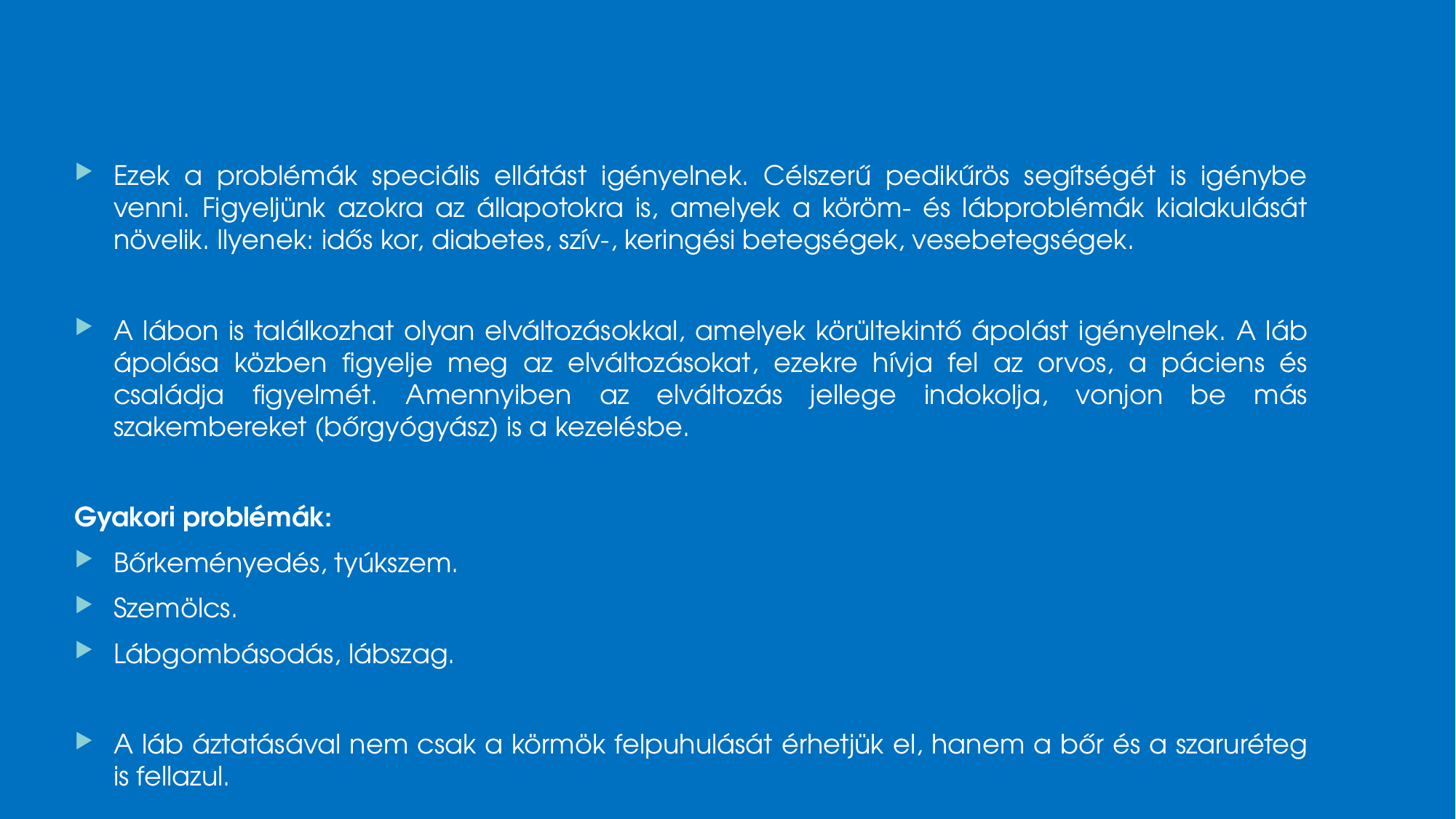

Ezek a problémák speciális ellátást igényelnek. Célszerű pedikűrös segítségét is igénybe venni. Figyeljünk azokra az állapotokra is, amelyek a köröm- és lábproblémák kialakulását növelik. Ilyenek: idős kor, diabetes, szív-, keringési betegségek, vesebetegségek.

A lábon is találkozhat olyan elváltozásokkal, amelyek körültekintő ápolást igényelnek. A láb ápolása közben figyelje meg az elváltozásokat, ezekre hívja fel az orvos, a páciens és családja figyelmét. Amennyiben az elváltozás jellege indokolja, vonjon be más szakembereket (bőrgyógyász) is a kezelésbe.

Gyakori problémák:
Bőrkeményedés, tyúkszem.
Szemölcs.
Lábgombásodás, lábszag.

A láb áztatásával nem csak a körmök felpuhulását érhetjük el, hanem a bőr és a szaruréteg is fellazul.